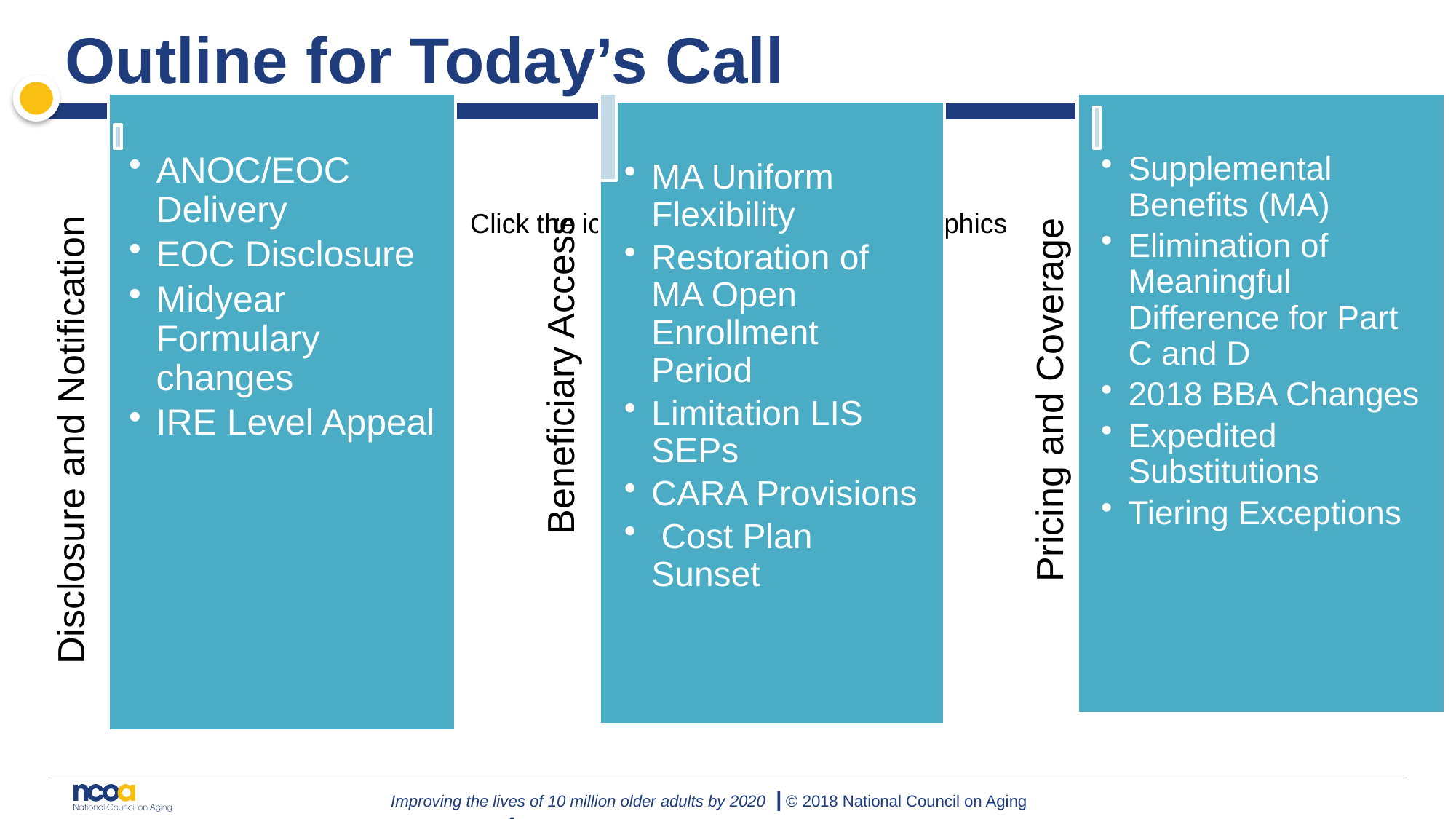

# Outline for Today’s Call
Disclosure and Notification
ANOC/EOC  Delivery
EOC Disclosure
Midyear Formulary changes
IRE Level Appeal
Beneficiary Access
MA Uniform Flexibility
Restoration of MA Open Enrollment  Period
Limitation LIS SEPs
CARA Provisions
 Cost Plan Sunset
Pricing and Coverage
Supplemental  Benefits (MA)
Elimination of Meaningful Difference for Part C and D
2018 BBA Changes
Expedited Substitutions
Tiering Exceptions